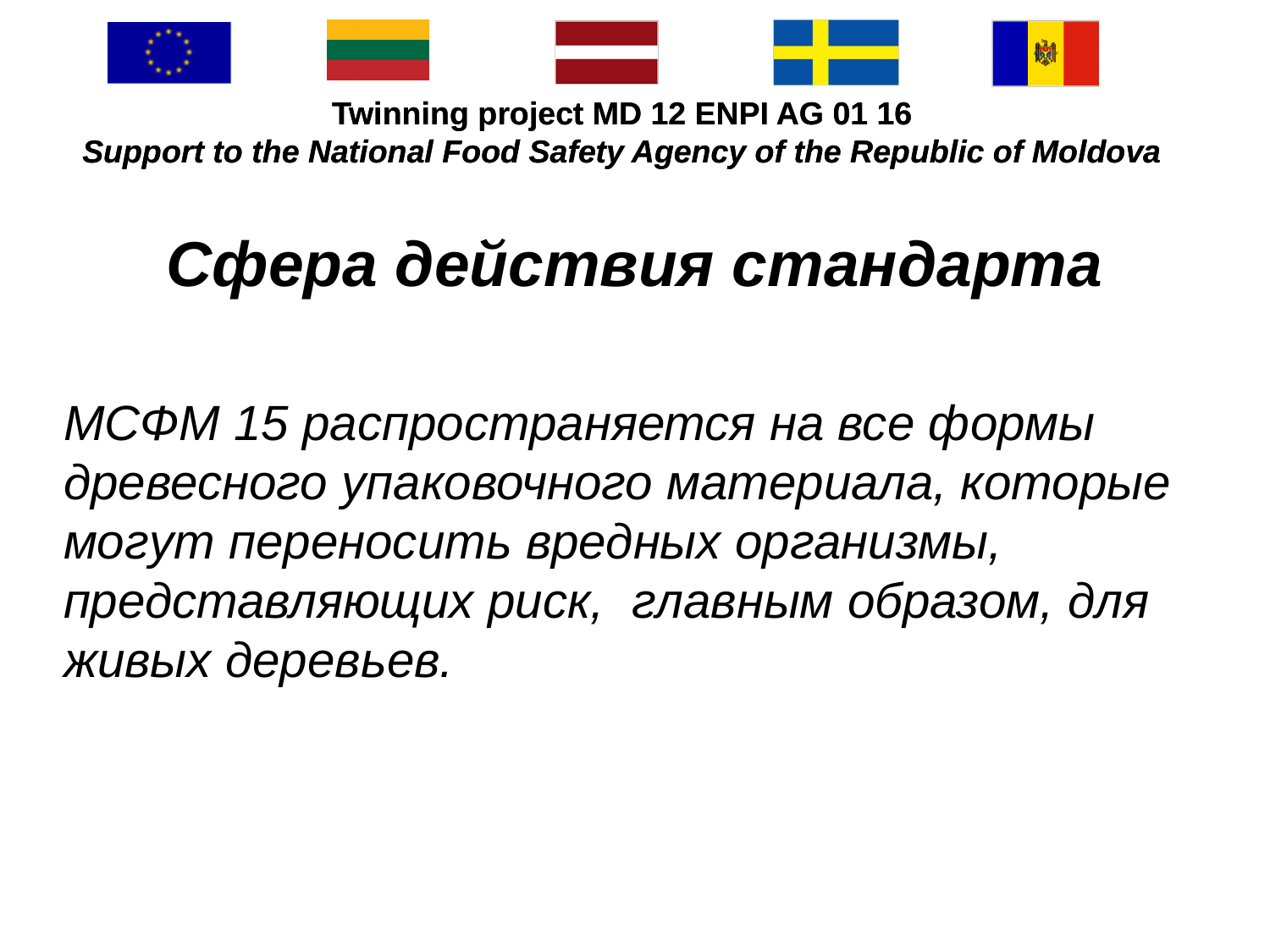

#
Сфера действия стандарта
МСФМ 15 распространяется на все формы древесного упаковочного материала, которые могут переносить вредных организмы, представляющих риск,  главным образом, для живых деревьев.